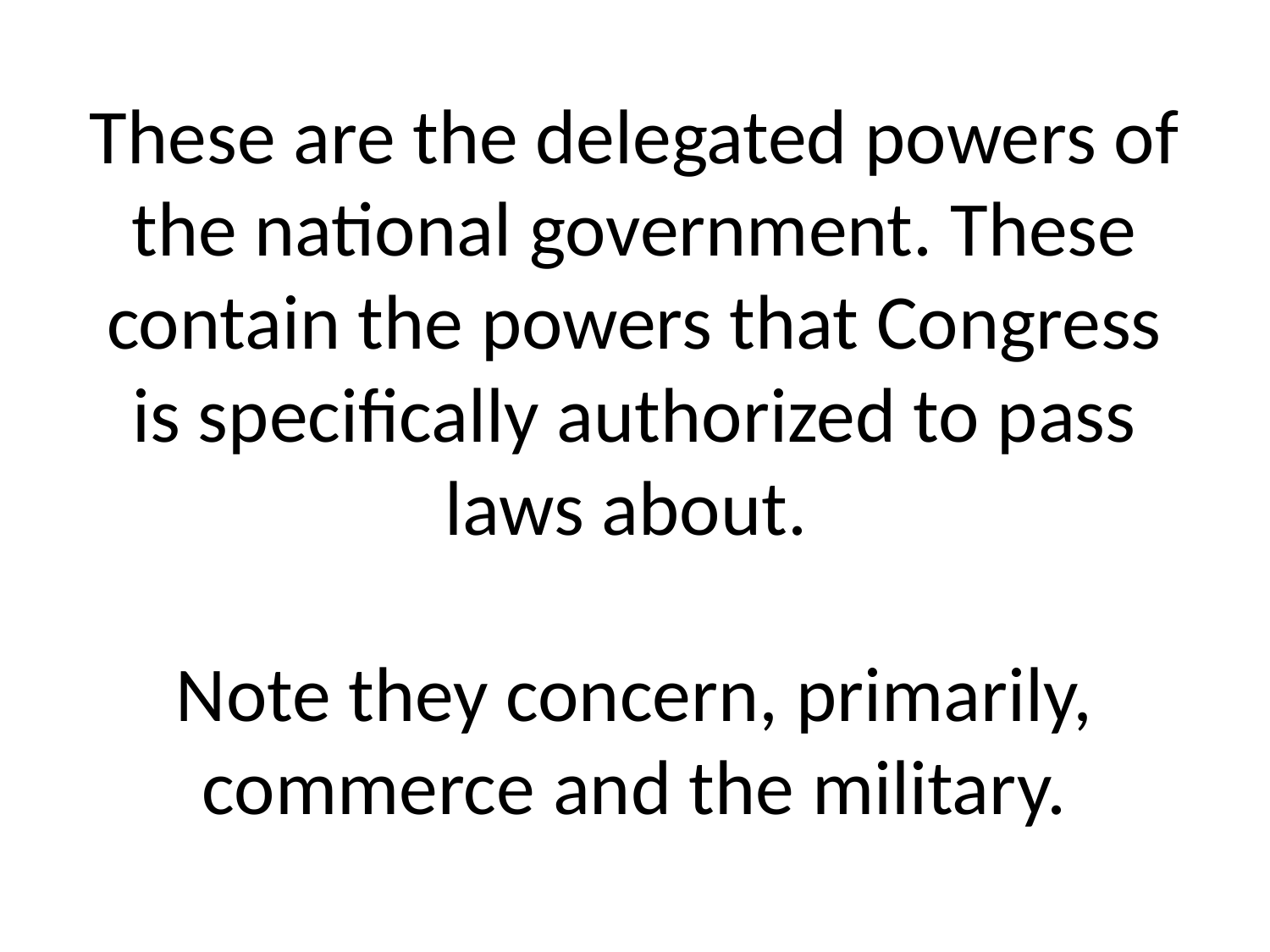

# These are the delegated powers of the national government. These contain the powers that Congress is specifically authorized to pass laws about. Note they concern, primarily, commerce and the military.